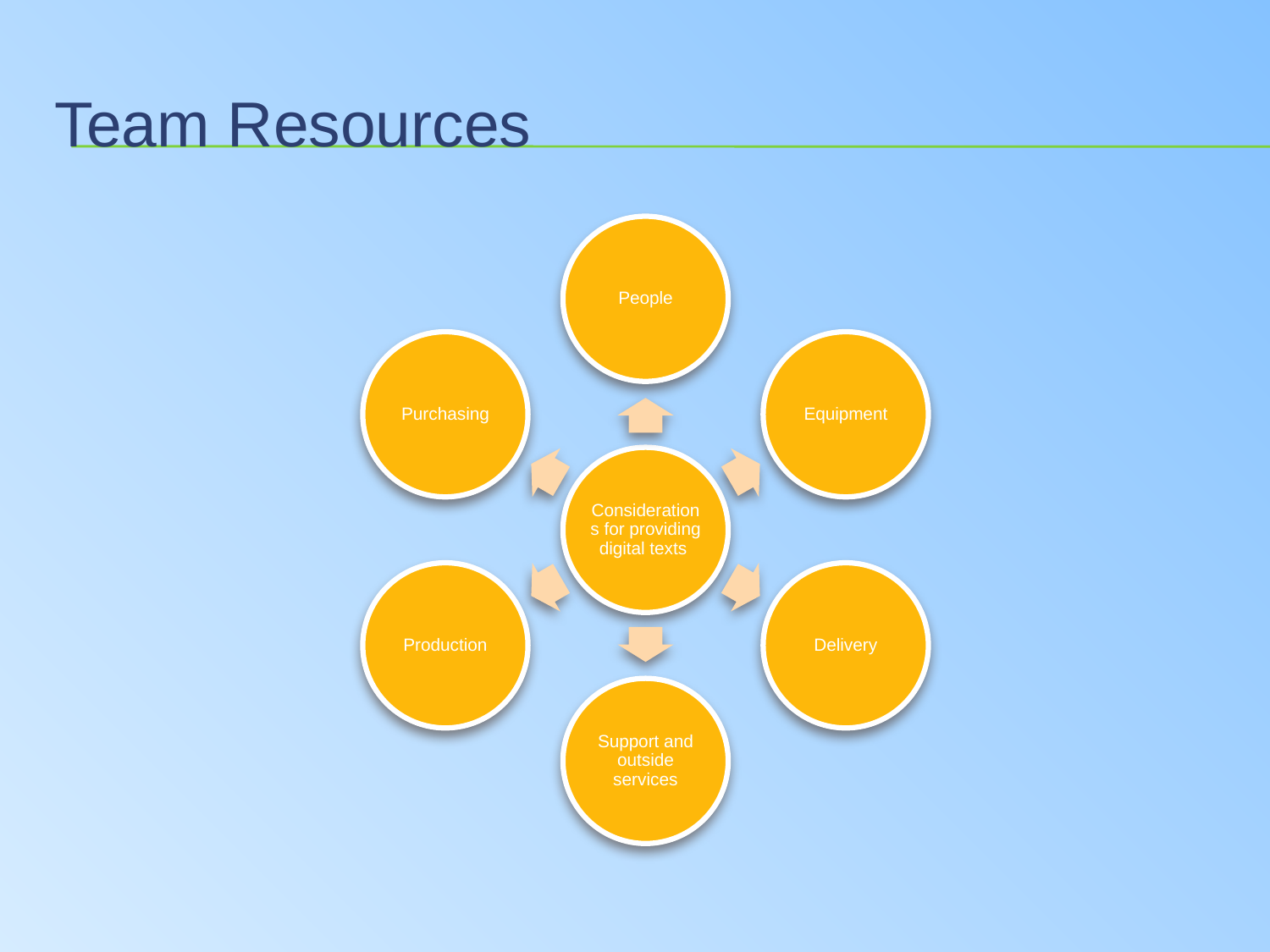

# Team Resources
Considerations for providing digital texts

People

Equipment

Delivery

Support and outside services

Production

Purchasing